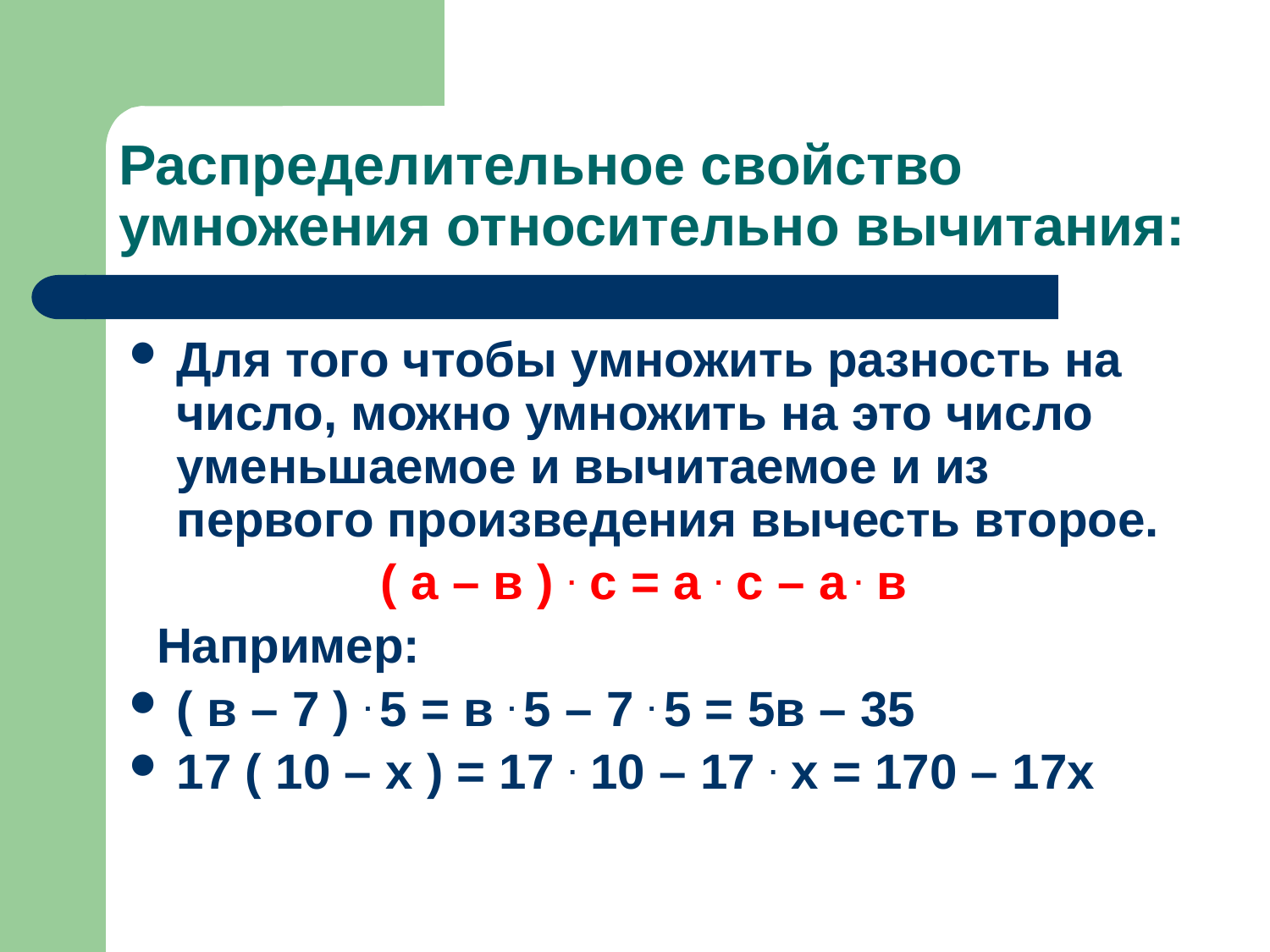

# Распределительное свойство умножения относительно вычитания:
Для того чтобы умножить разность на число, можно умножить на это число уменьшаемое и вычитаемое и из первого произведения вычесть второе.
( а – в ) . с = а . с – а . в
  Например:
( в – 7 ) . 5 = в . 5 – 7 . 5 = 5в – 35
17 ( 10 – х ) = 17 . 10 – 17 . х = 170 – 17х